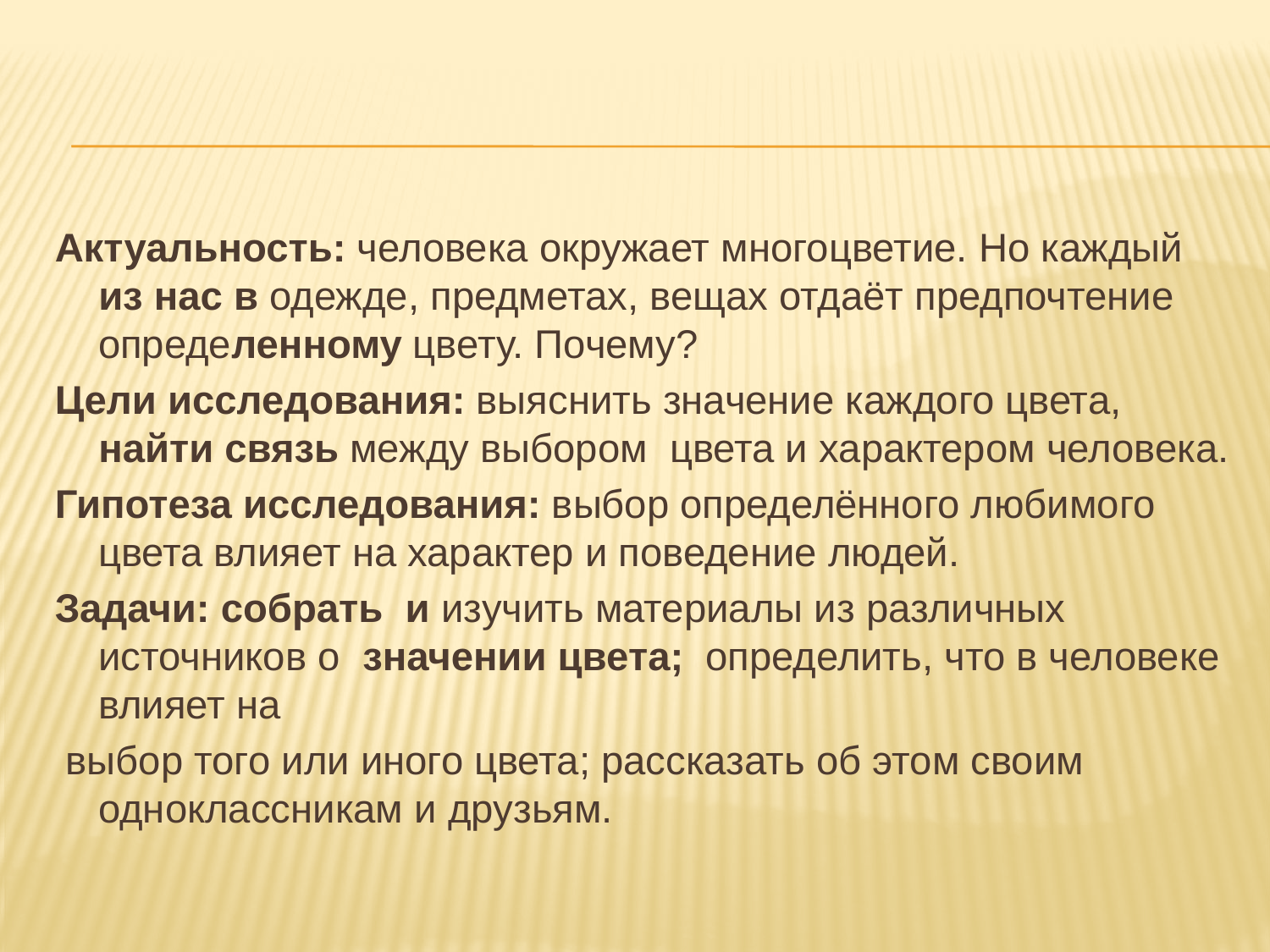

#
Актуальность: человека окружает многоцветие. Но каждый из нас в одежде, предметах, вещах отдаёт предпочтение опреде­ленному цвету. Почему?
Цели исследования: выяснить значение каждого цвета,  найти связь между выбором  цвета и характером человека.
Гипотеза исследования: выбор определённого любимого цвета влияет на характер и поведение людей.
Задачи: собрать  и изучить материалы из различных источников о  значении цвета;  определить, что в человеке влияет на
 выбор того или иного цвета; рассказать об этом своим  одноклассникам и друзьям.